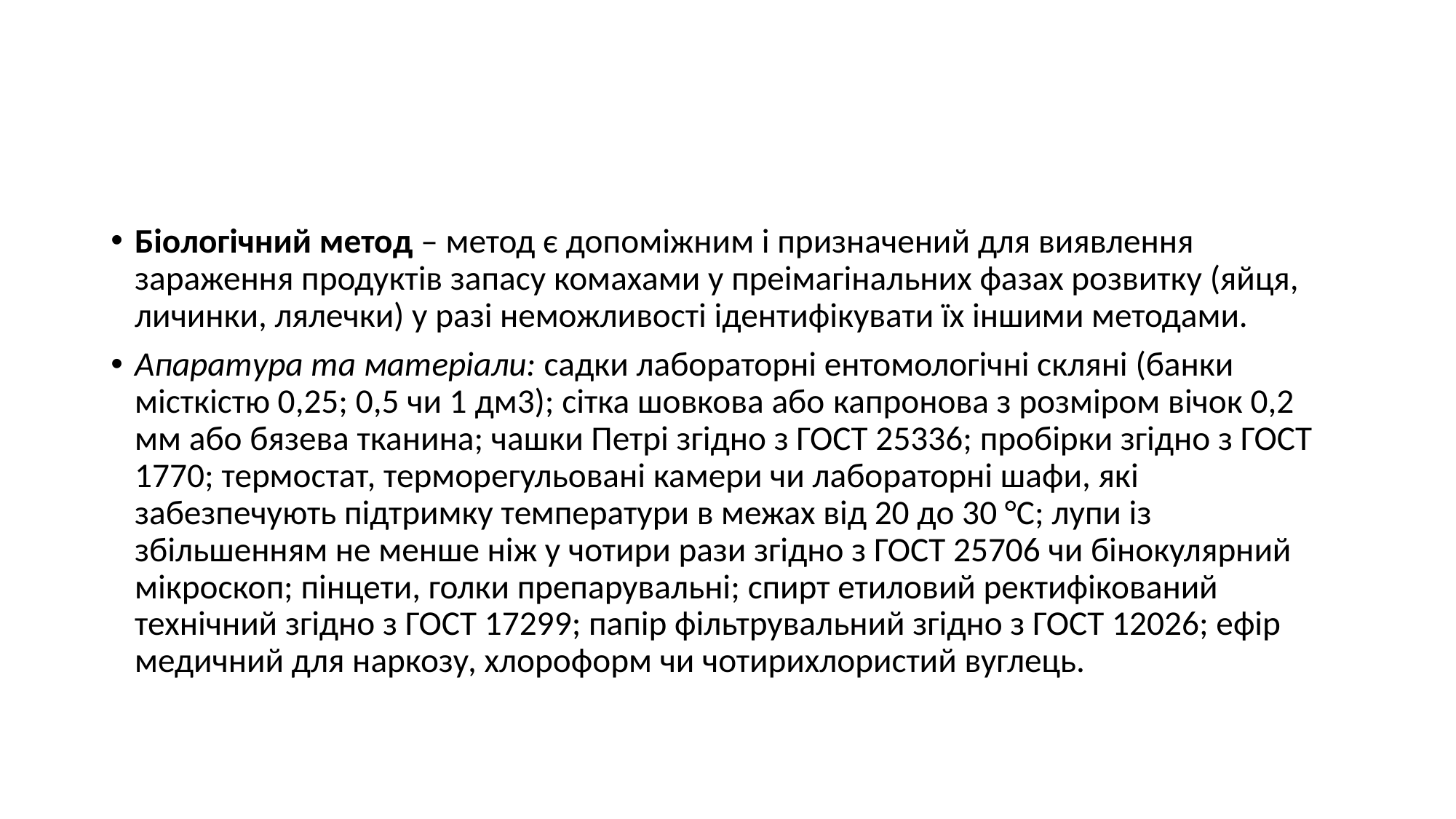

#
Біологічний метод – метод є допоміжним і призначений для виявлення зараження продуктів запасу комахами у преімагінальних фазах розвитку (яйця, личинки, лялечки) у разі неможливості ідентифікувати їх іншими методами.
Апаратура та матеріали: садки лабораторні ентомологічні скляні (банки місткістю 0,25; 0,5 чи 1 дм3); сітка шовкова або капронова з розміром вічок 0,2 мм або бязева тканина; чашки Петрі згідно з ГОСТ 25336; пробірки згідно з ГОСТ 1770; термостат, терморегульовані камери чи лабораторні шафи, які забезпечують підтримку температури в межах від 20 до 30 °С; лупи із збільшенням не менше ніж у чотири рази згідно з ГОСТ 25706 чи бінокулярний мікроскоп; пінцети, голки препарувальні; спирт етиловий ректифікований технічний згідно з ГОСТ 17299; папір фільтрувальний згідно з ГОСТ 12026; ефір медичний для наркозу, хлороформ чи чотирихлористий вуглець.